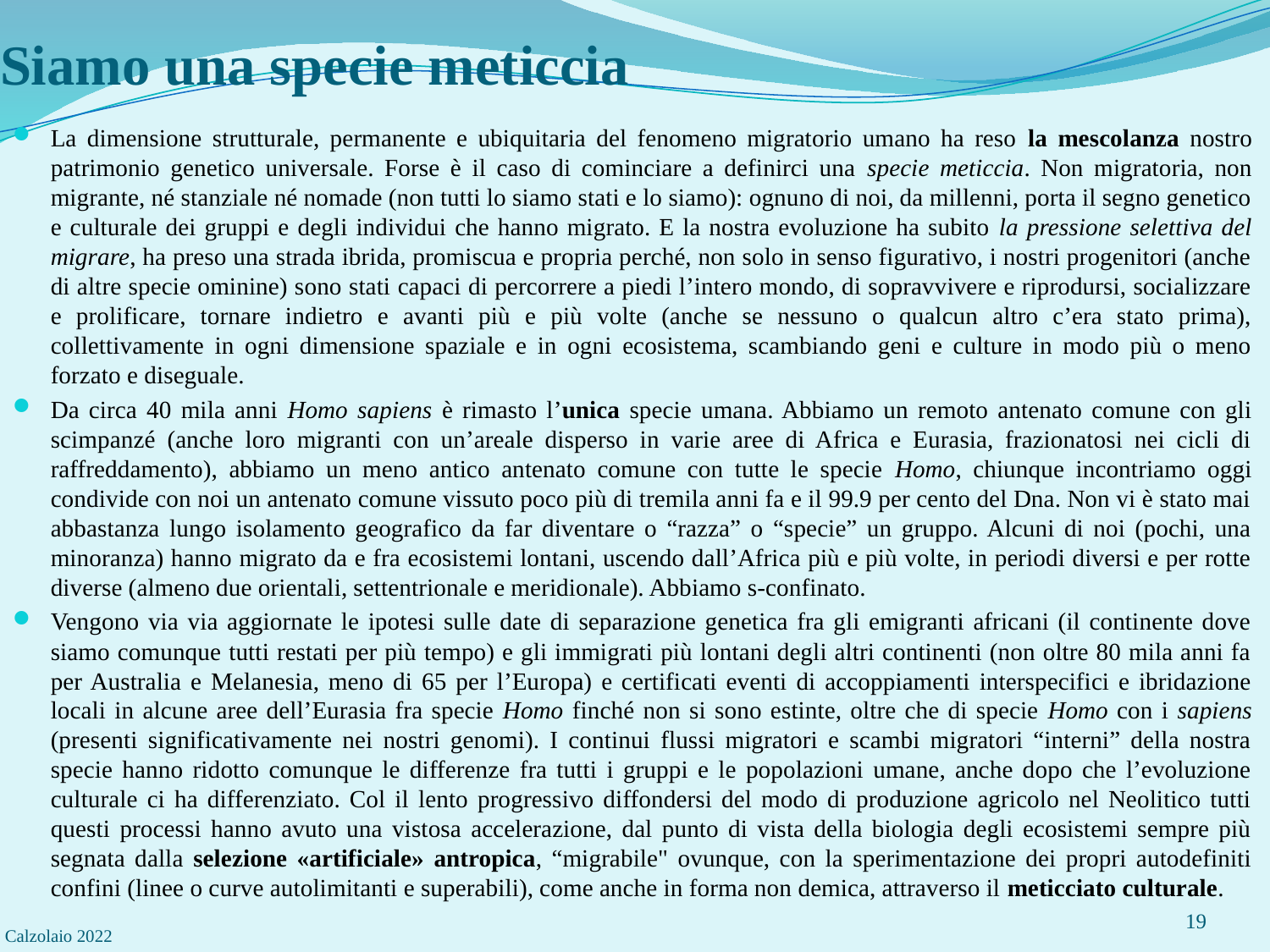

# Siamo una specie meticcia
La dimensione strutturale, permanente e ubiquitaria del fenomeno migratorio umano ha reso la mescolanza nostro patrimonio genetico universale. Forse è il caso di cominciare a definirci una specie meticcia. Non migratoria, non migrante, né stanziale né nomade (non tutti lo siamo stati e lo siamo): ognuno di noi, da millenni, porta il segno genetico e culturale dei gruppi e degli individui che hanno migrato. E la nostra evoluzione ha subito la pressione selettiva del migrare, ha preso una strada ibrida, promiscua e propria perché, non solo in senso figurativo, i nostri progenitori (anche di altre specie ominine) sono stati capaci di percorrere a piedi l’intero mondo, di sopravvivere e riprodursi, socializzare e prolificare, tornare indietro e avanti più e più volte (anche se nessuno o qualcun altro c’era stato prima), collettivamente in ogni dimensione spaziale e in ogni ecosistema, scambiando geni e culture in modo più o meno forzato e diseguale.
Da circa 40 mila anni Homo sapiens è rimasto l’unica specie umana. Abbiamo un remoto antenato comune con gli scimpanzé (anche loro migranti con un’areale disperso in varie aree di Africa e Eurasia, frazionatosi nei cicli di raffreddamento), abbiamo un meno antico antenato comune con tutte le specie Homo, chiunque incontriamo oggi condivide con noi un antenato comune vissuto poco più di tremila anni fa e il 99.9 per cento del Dna. Non vi è stato mai abbastanza lungo isolamento geografico da far diventare o “razza” o “specie” un gruppo. Alcuni di noi (pochi, una minoranza) hanno migrato da e fra ecosistemi lontani, uscendo dall’Africa più e più volte, in periodi diversi e per rotte diverse (almeno due orientali, settentrionale e meridionale). Abbiamo s-confinato.
Vengono via via aggiornate le ipotesi sulle date di separazione genetica fra gli emigranti africani (il continente dove siamo comunque tutti restati per più tempo) e gli immigrati più lontani degli altri continenti (non oltre 80 mila anni fa per Australia e Melanesia, meno di 65 per l’Europa) e certificati eventi di accoppiamenti interspecifici e ibridazione locali in alcune aree dell’Eurasia fra specie Homo finché non si sono estinte, oltre che di specie Homo con i sapiens (presenti significativamente nei nostri genomi). I continui flussi migratori e scambi migratori “interni” della nostra specie hanno ridotto comunque le differenze fra tutti i gruppi e le popolazioni umane, anche dopo che l’evoluzione culturale ci ha differenziato. Col il lento progressivo diffondersi del modo di produzione agricolo nel Neolitico tutti questi processi hanno avuto una vistosa accelerazione, dal punto di vista della biologia degli ecosistemi sempre più segnata dalla selezione «artificiale» antropica, “migrabile" ovunque, con la sperimentazione dei propri autodefiniti confini (linee o curve autolimitanti e superabili), come anche in forma non demica, attraverso il meticciato culturale.

Calzolaio 2022
19